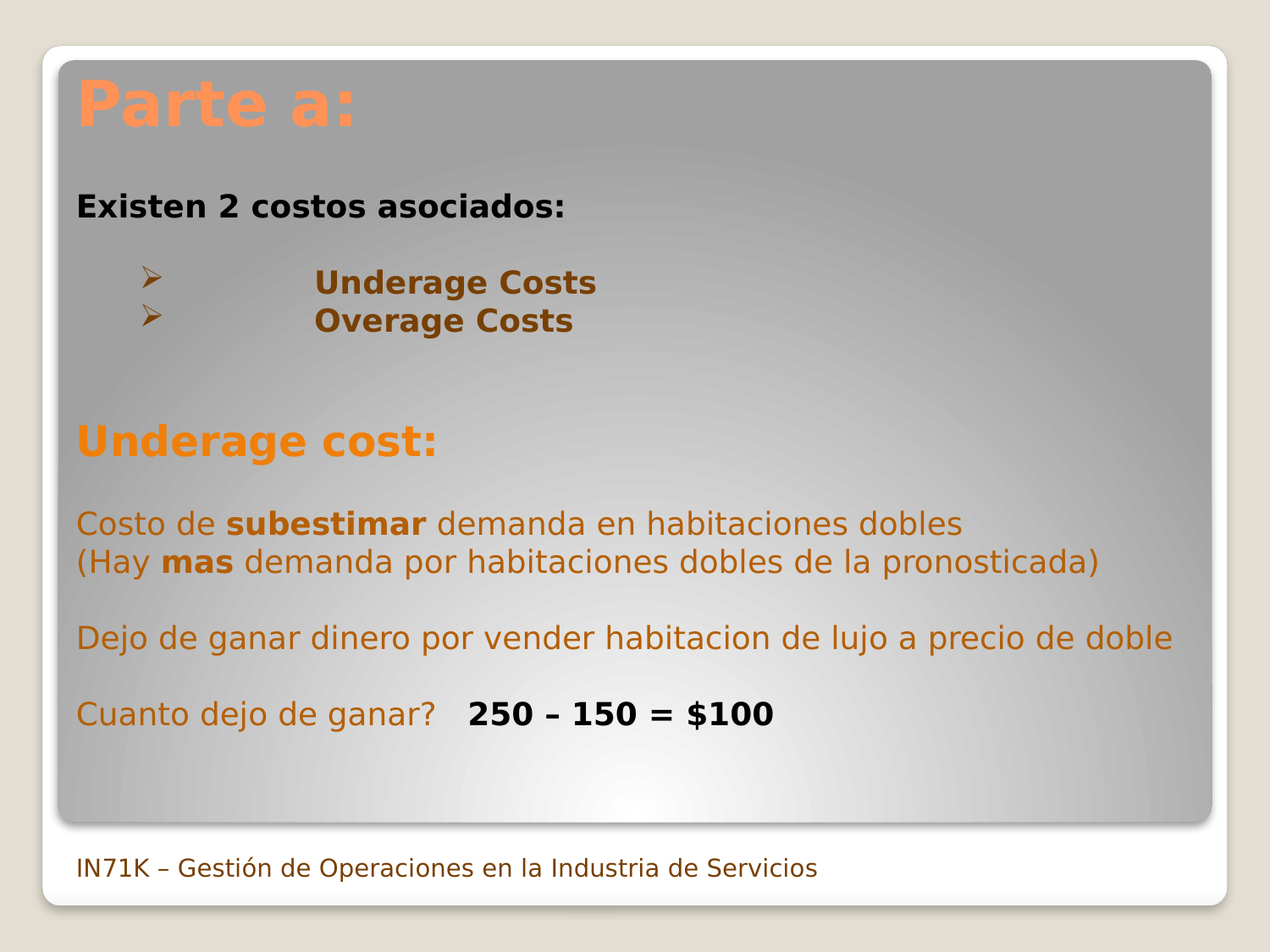

# Parte a:
Existen 2 costos asociados:

	Underage Costs
	Overage Costs

Underage cost:

Costo de subestimar demanda en habitaciones dobles
(Hay mas demanda por habitaciones dobles de la pronosticada)

Dejo de ganar dinero por vender habitacion de lujo a precio de doble

Cuanto dejo de ganar?   250 – 150 = $100

IN71K – Gestión de Operaciones en la Industria de Servicios